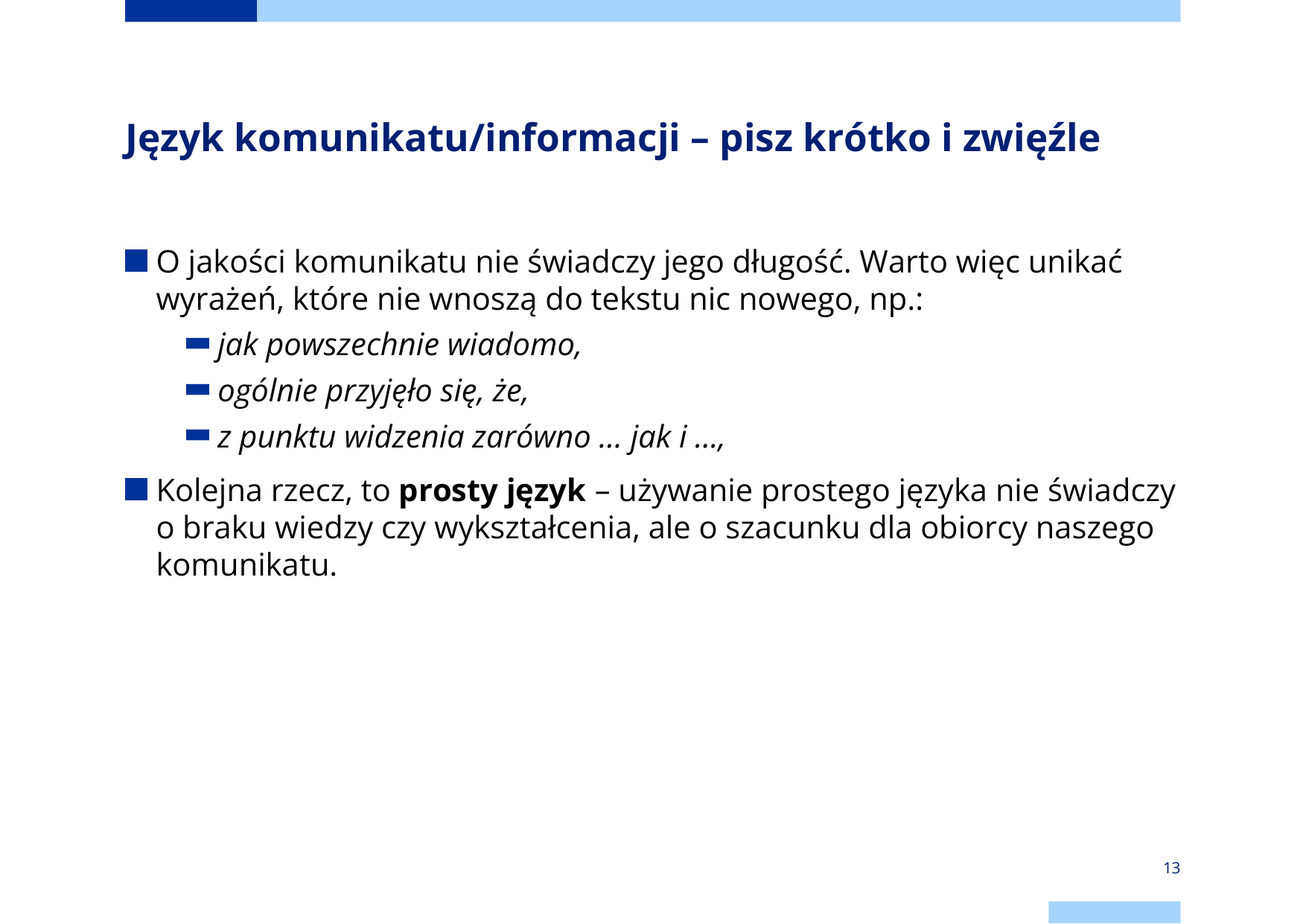

# Język komunikatu/informacji – pisz krótko i zwięźle
O jakości komunikatu nie świadczy jego długość. Warto więc unikać wyrażeń, które nie wnoszą do tekstu nic nowego, np.:
jak powszechnie wiadomo,
ogólnie przyjęło się, że,
z punktu widzenia zarówno … jak i …,
Kolejna rzecz, to prosty język – używanie prostego języka nie świadczy o braku wiedzy czy wykształcenia, ale o szacunku dla obiorcy naszego komunikatu.

13